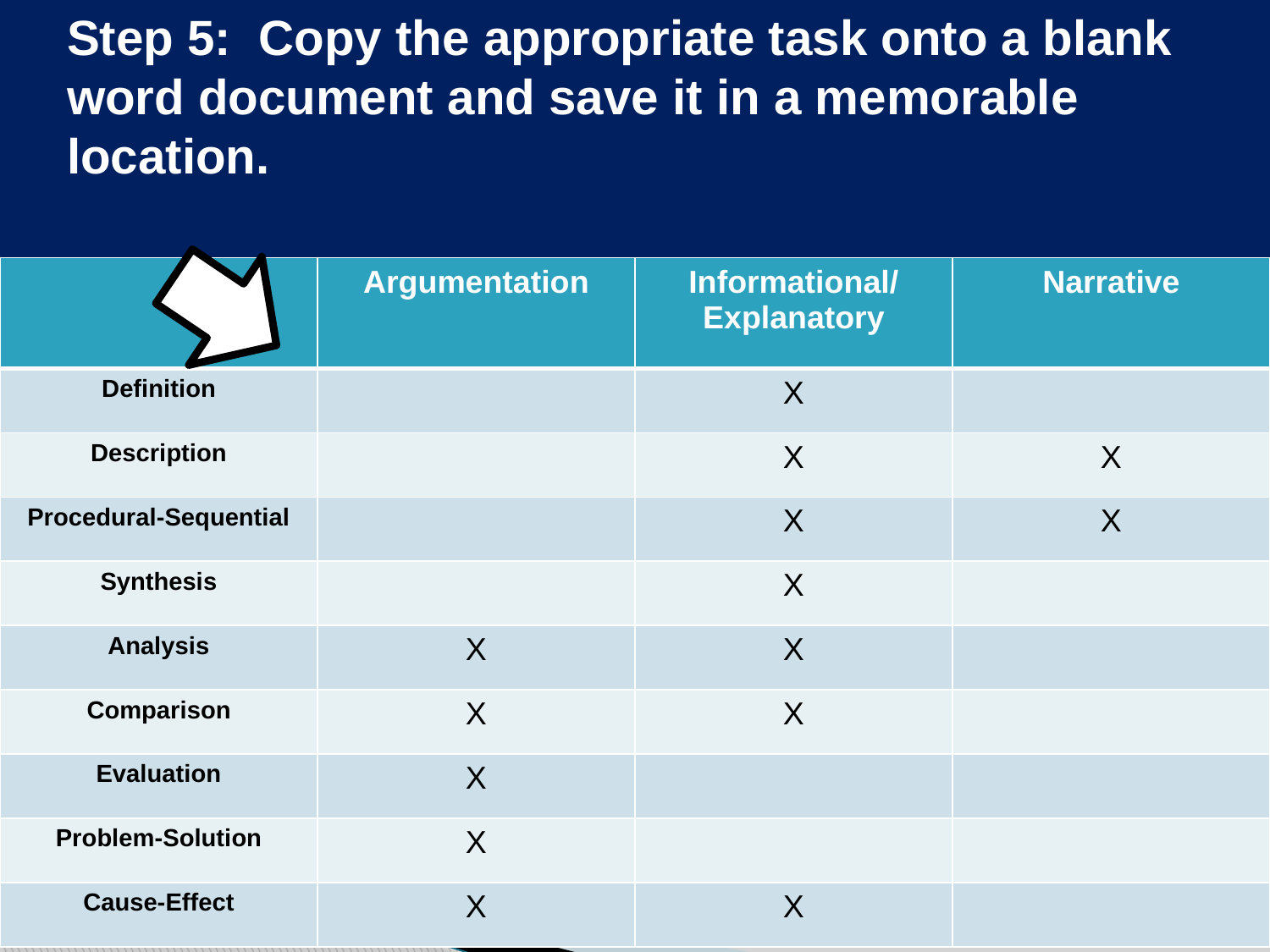

Step 5:  Copy the appropriate task onto a blank word document and save it in a memorable location.

|  | Argumentation | Informational/ Explanatory | Narrative |
| --- | --- | --- | --- |
| Definition |  | X |  |
| Description |  | X | X |
| Procedural-Sequential |  | X | X |
| Synthesis |  | X |  |
| Analysis | X | X |  |
| Comparison | X | X |  |
| Evaluation | X |  |  |
| Problem-Solution | X |  |  |
| Cause-Effect | X | X |  |
38